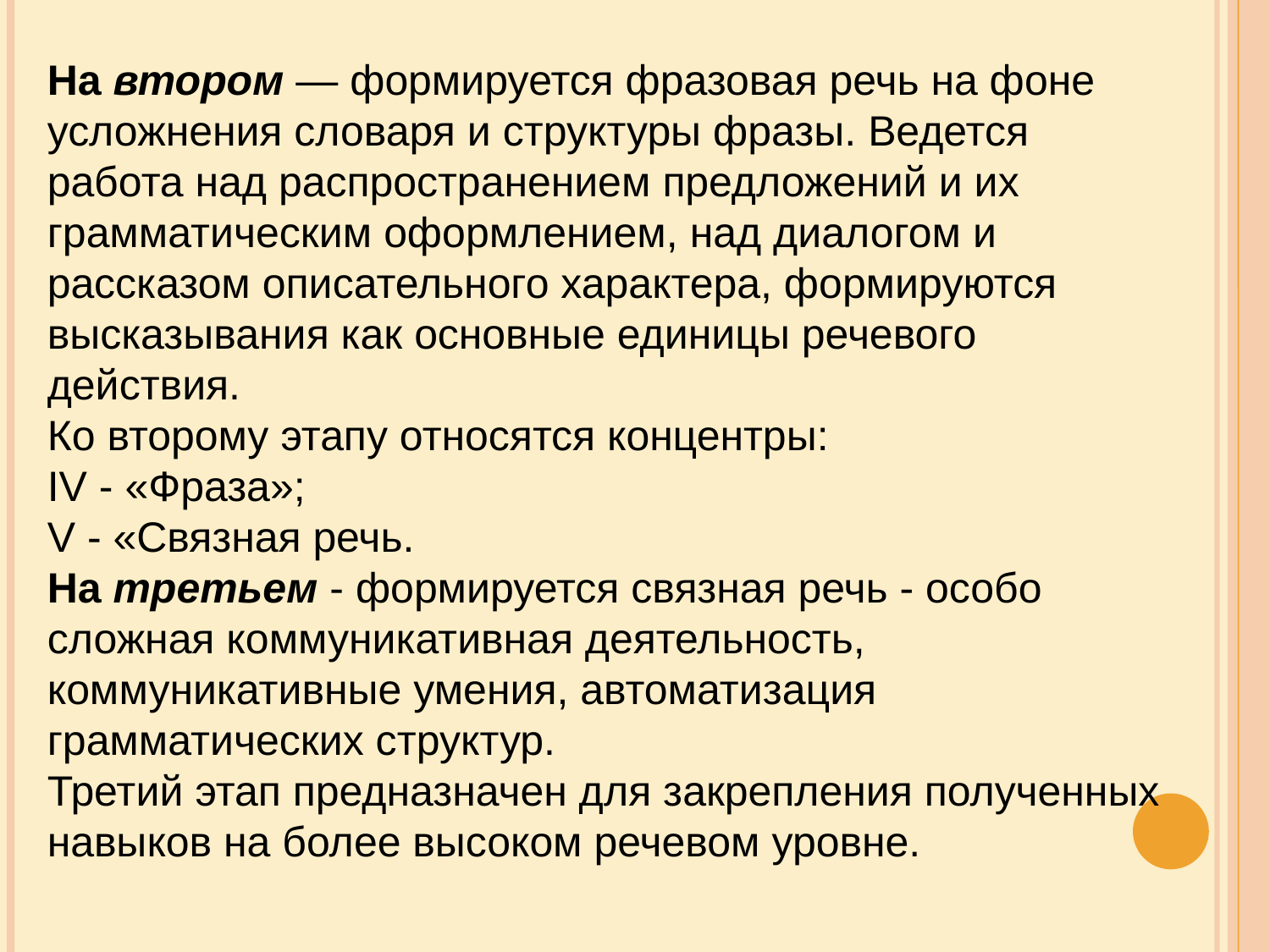

На втором — формируется фразовая речь на фоне усложнения словаря и структуры фразы. Ведется работа над распространением предложений и их грамматическим оформлением, над диалогом и рассказом описательного характера, формируются высказывания как основные единицы речевого действия.
Ко второму этапу относятся концентры:
IV - «Фраза»;
V - «Связная речь.
На третьем - формируется связная речь - особо сложная коммуникативная деятельность, коммуникативные умения, автоматизация грамматических структур.
Третий этап предназначен для закрепления полученных навыков на более высоком речевом уровне.